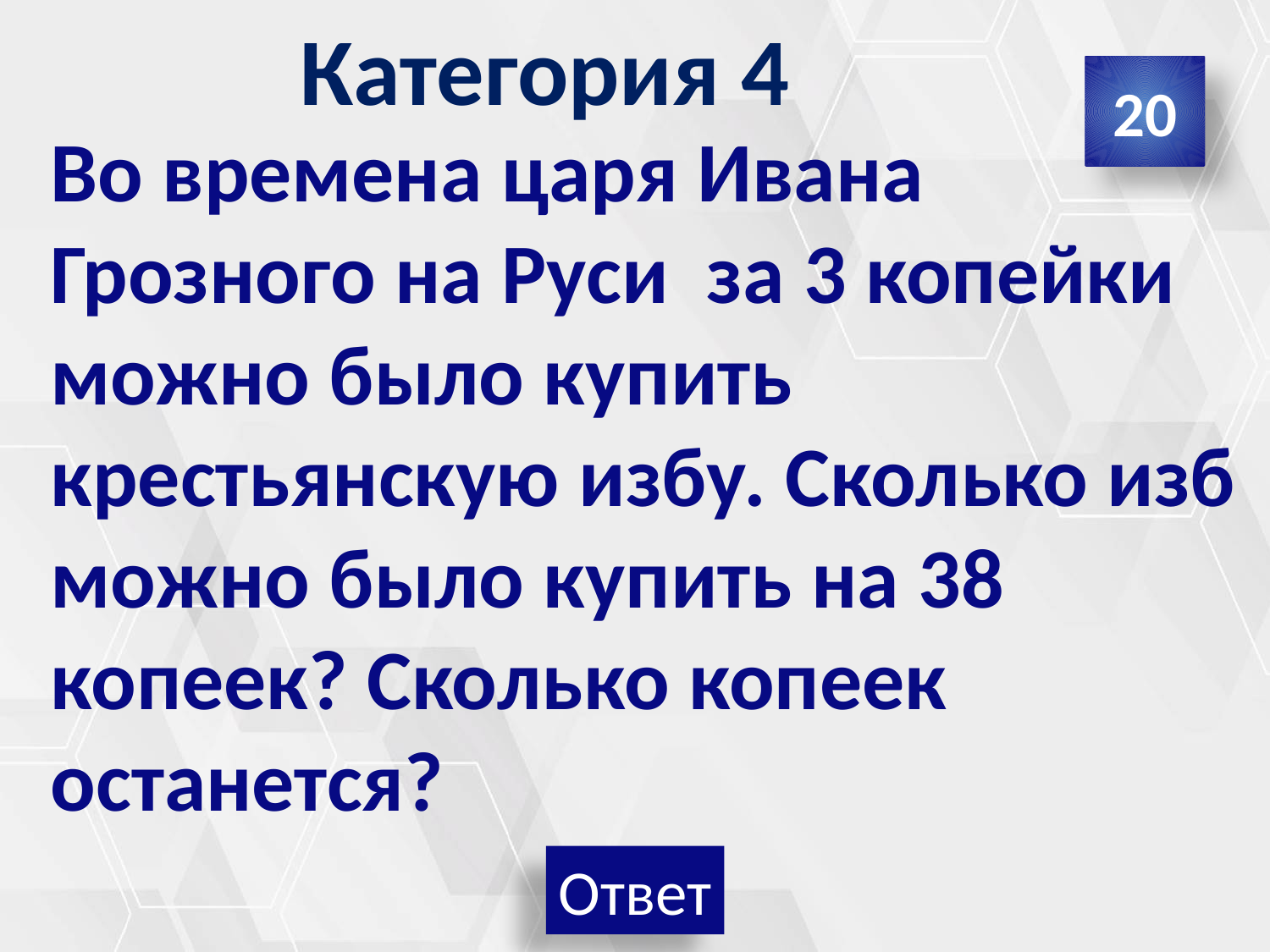

# Категория 4
20
Во времена царя Ивана
Грозного на Руси  за 3 копейки можно было купить крестьянскую избу. Сколько изб можно было купить на 38 копеек? Сколько копеек останется?